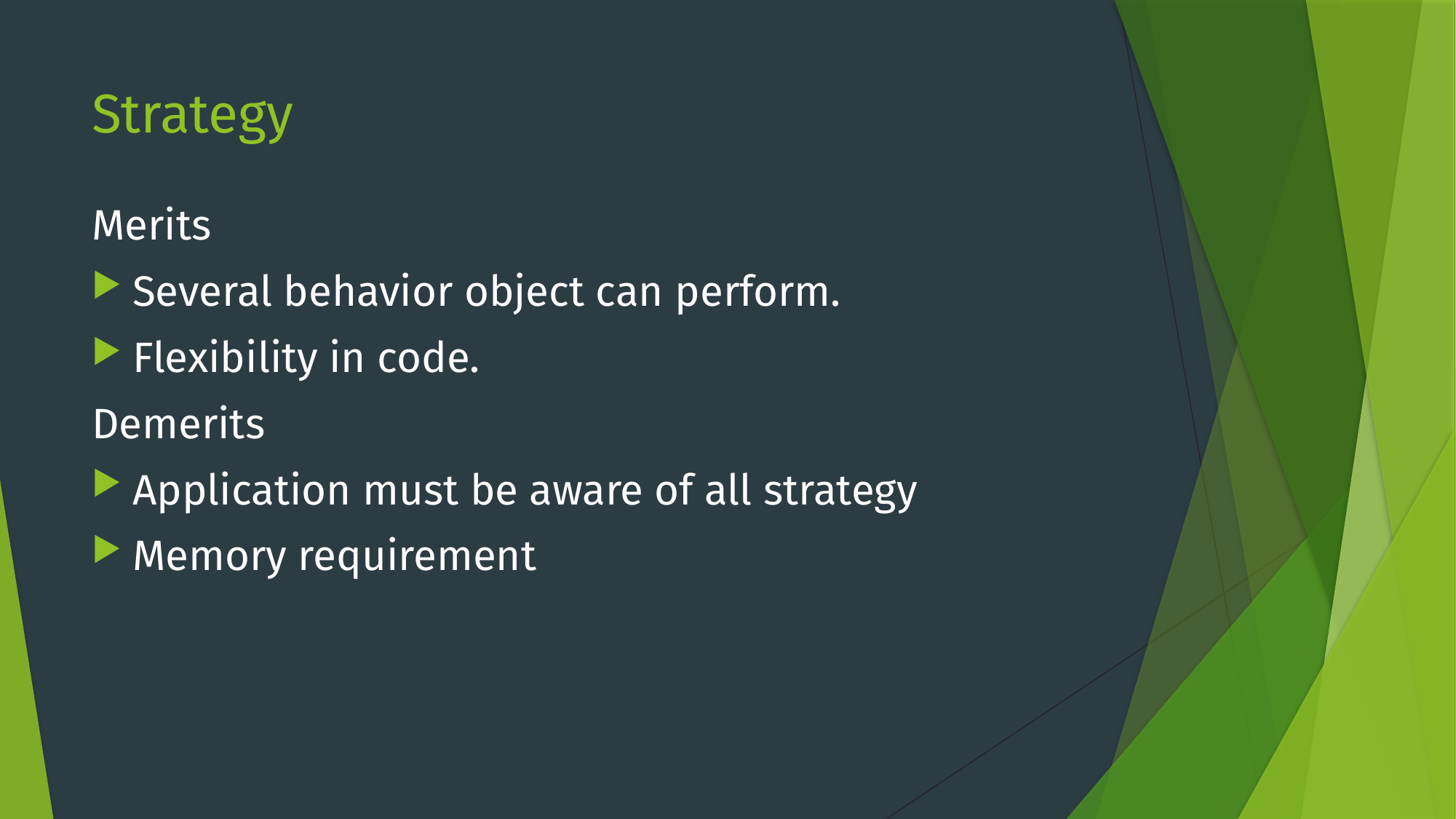

# Strategy
Merits
Several behavior object can perform.
Flexibility in code.
Demerits
Application must be aware of all strategy
Memory requirement